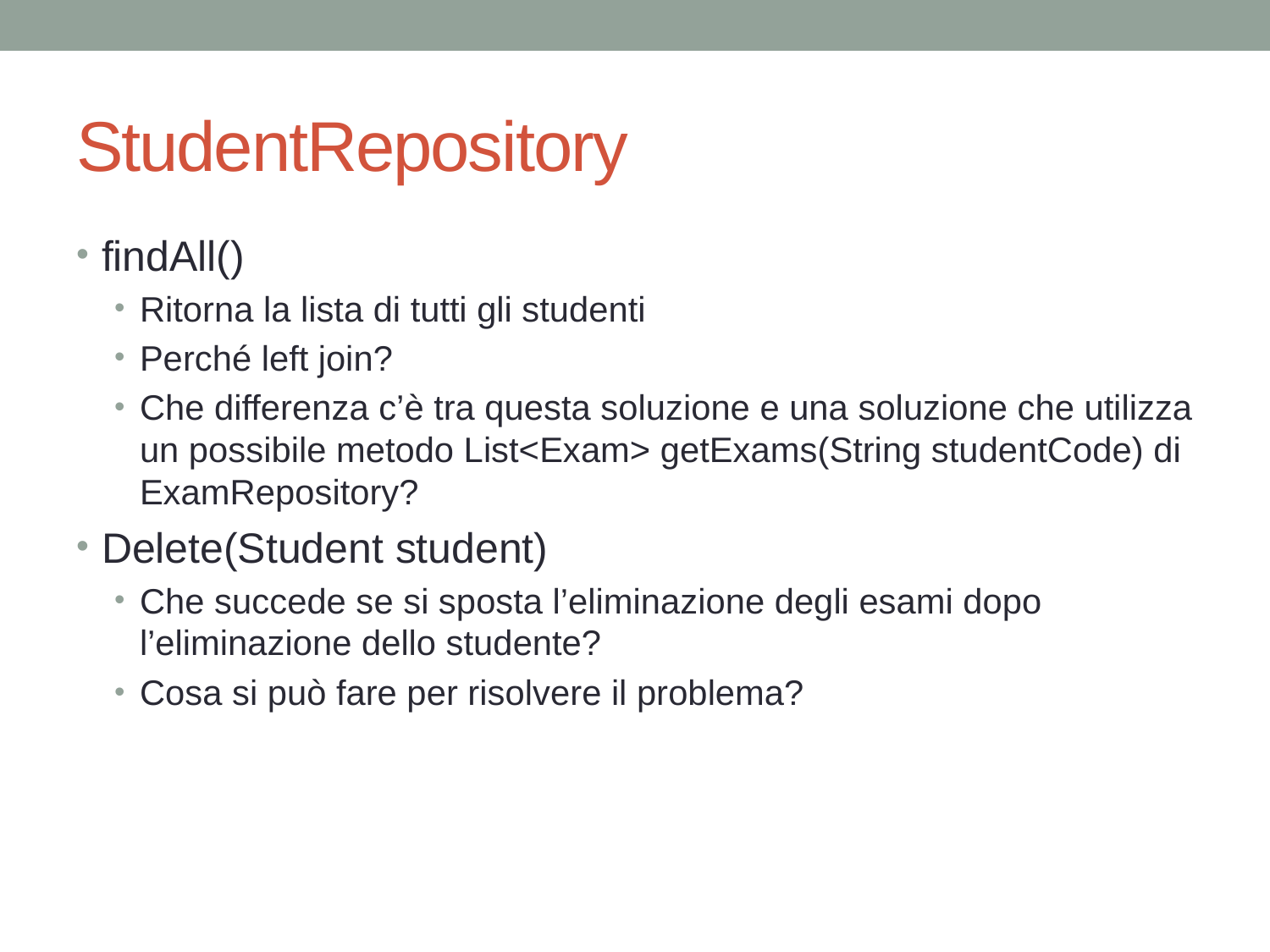

# StudentRepository
findAll()
Ritorna la lista di tutti gli studenti
Perché left join?
Che differenza c’è tra questa soluzione e una soluzione che utilizza un possibile metodo List<Exam> getExams(String studentCode) di ExamRepository?
Delete(Student student)
Che succede se si sposta l’eliminazione degli esami dopo l’eliminazione dello studente?
Cosa si può fare per risolvere il problema?